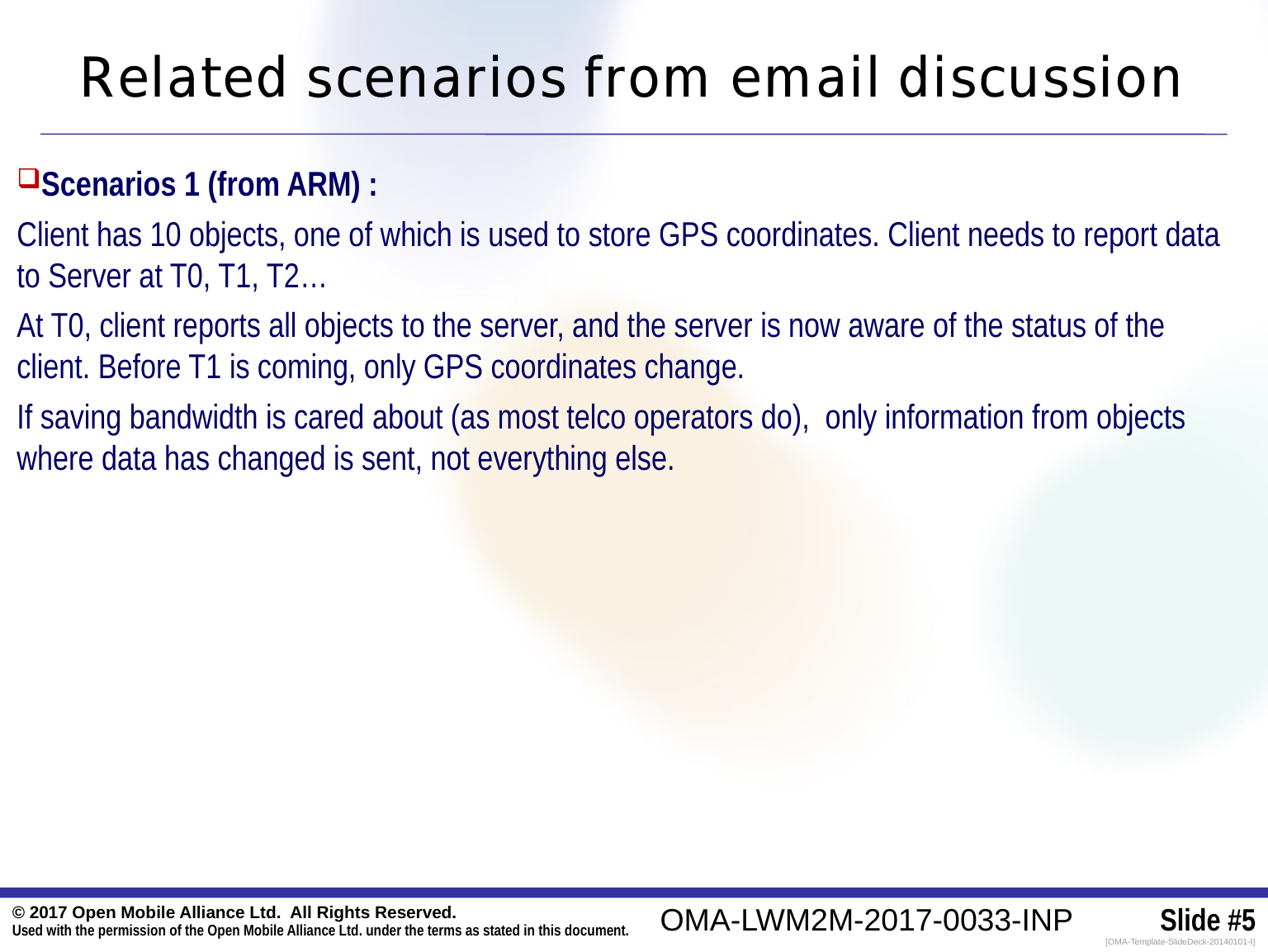

Related scenarios from email discussion
Scenarios 1 (from ARM) :
Client has 10 objects, one of which is used to store GPS coordinates. Client needs to report data to Server at T0, T1, T2…
At T0, client reports all objects to the server, and the server is now aware of the status of the client. Before T1 is coming, only GPS coordinates change.
If saving bandwidth is cared about (as most telco operators do),  only information from objects where data has changed is sent, not everything else.